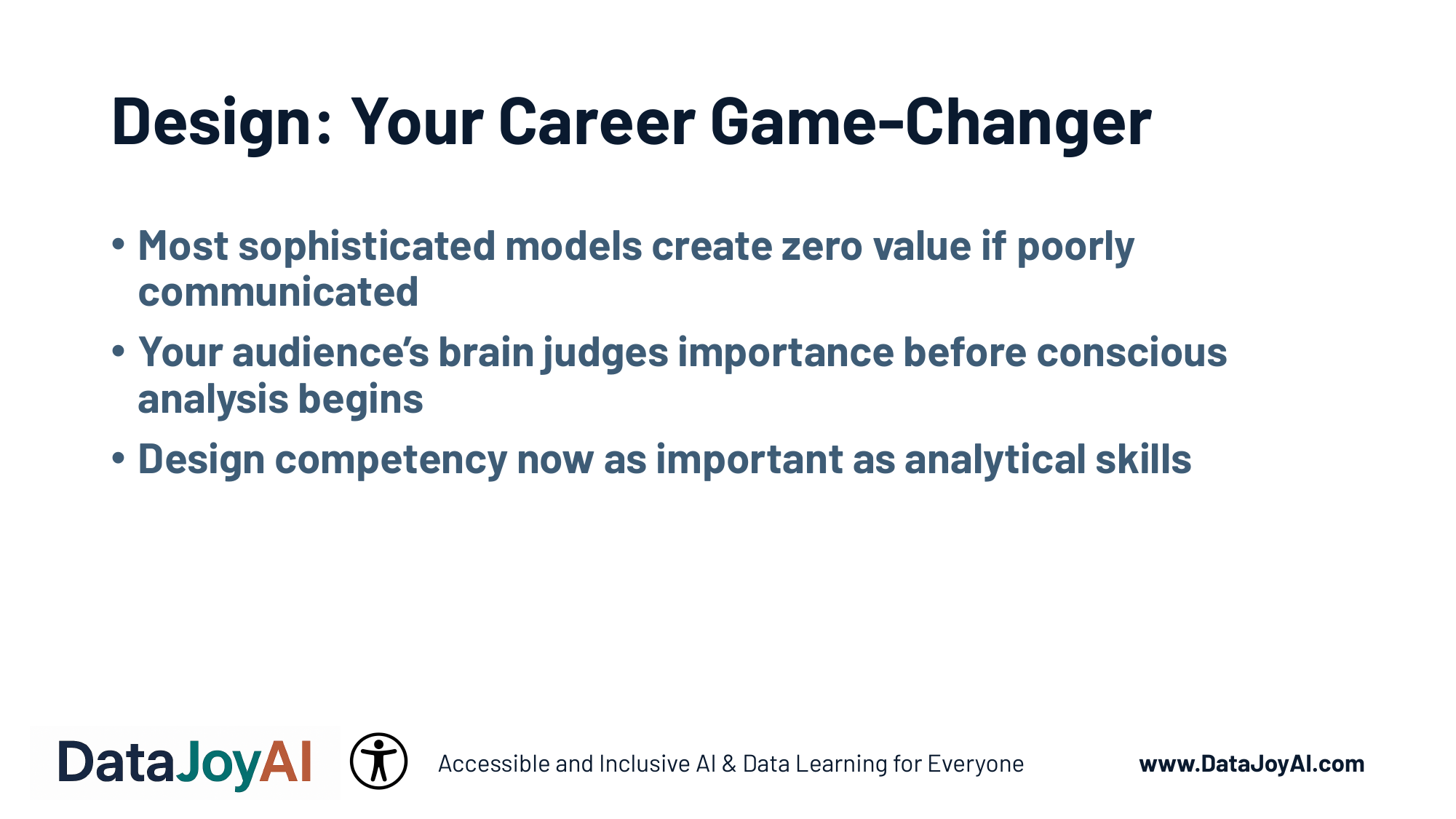

# Design: Your Career Game-Changer
Most sophisticated models create zero value if poorly communicated
Your audience’s brain judges importance before conscious analysis begins
Design competency now as important as analytical skills